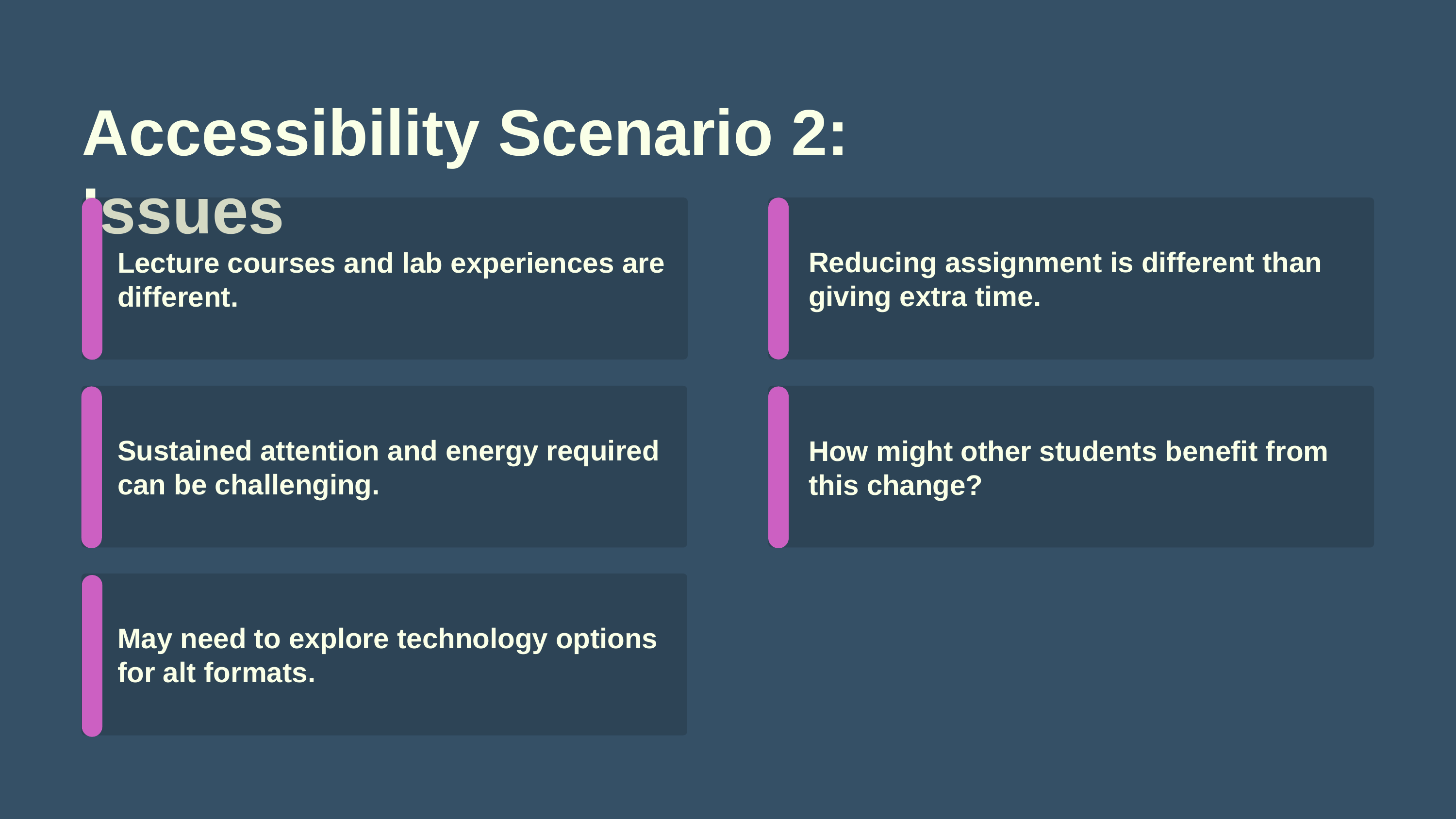

Accessibility Scenario 2: Issues

Reducing assignment is different than giving extra time.
Lecture courses and lab experiences are different.

Sustained attention and energy required can be challenging.
How might other students benefit from this change?

May need to explore technology options for alt formats.